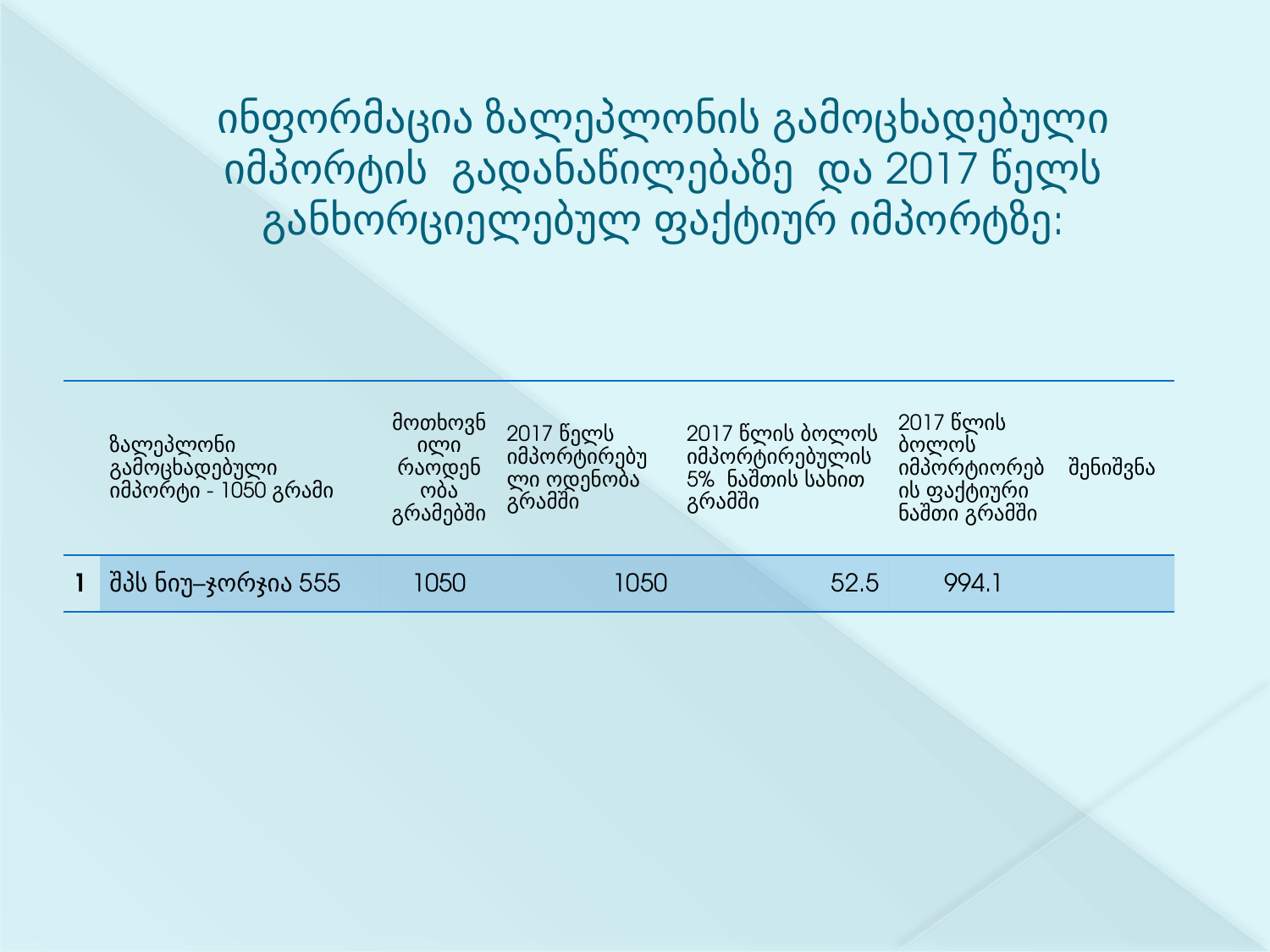

# ინფორმაცია ზალეპლონის გამოცხადებული იმპორტის  გადანაწილებაზე  და 2017 წელს განხორციელებულ ფაქტიურ იმპორტზე:
|  | ზალეპლონი გამოცხადებული იმპორტი - 1050 გრამი | მოთხოვნილი რაოდენობა გრამებში | 2017 წელს იმპორტირებული ოდენობა გრამში | 2017 წლის ბოლოს იმპორტირებულის 5% ნაშთის სახით გრამში | 2017 წლის ბოლოს იმპორტიორების ფაქტიური ნაშთი გრამში | შენიშვნა |
| --- | --- | --- | --- | --- | --- | --- |
| 1 | შპს ნიუ–ჯორჯია 555 | 1050 | 1050 | 52.5 | 994.1 |  |